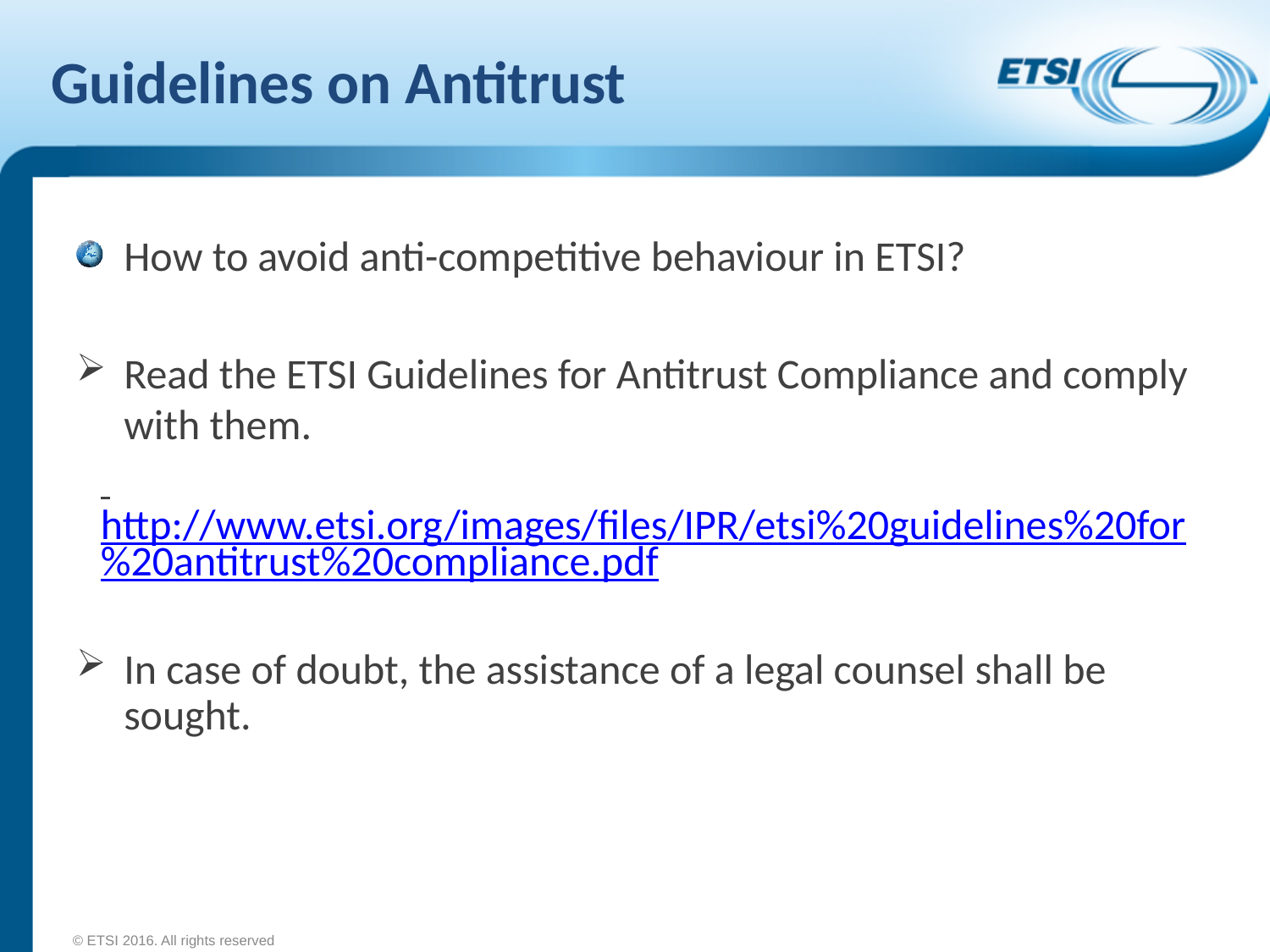

# Guidelines on Antitrust
How to avoid anti-competitive behaviour in ETSI?

Read the ETSI Guidelines for Antitrust Compliance and comply with them.
 http://www.etsi.org/images/files/IPR/etsi%20guidelines%20for%20antitrust%20compliance.pdf

In case of doubt, the assistance of a legal counsel shall be sought.

© ETSI 2016. All rights reserved